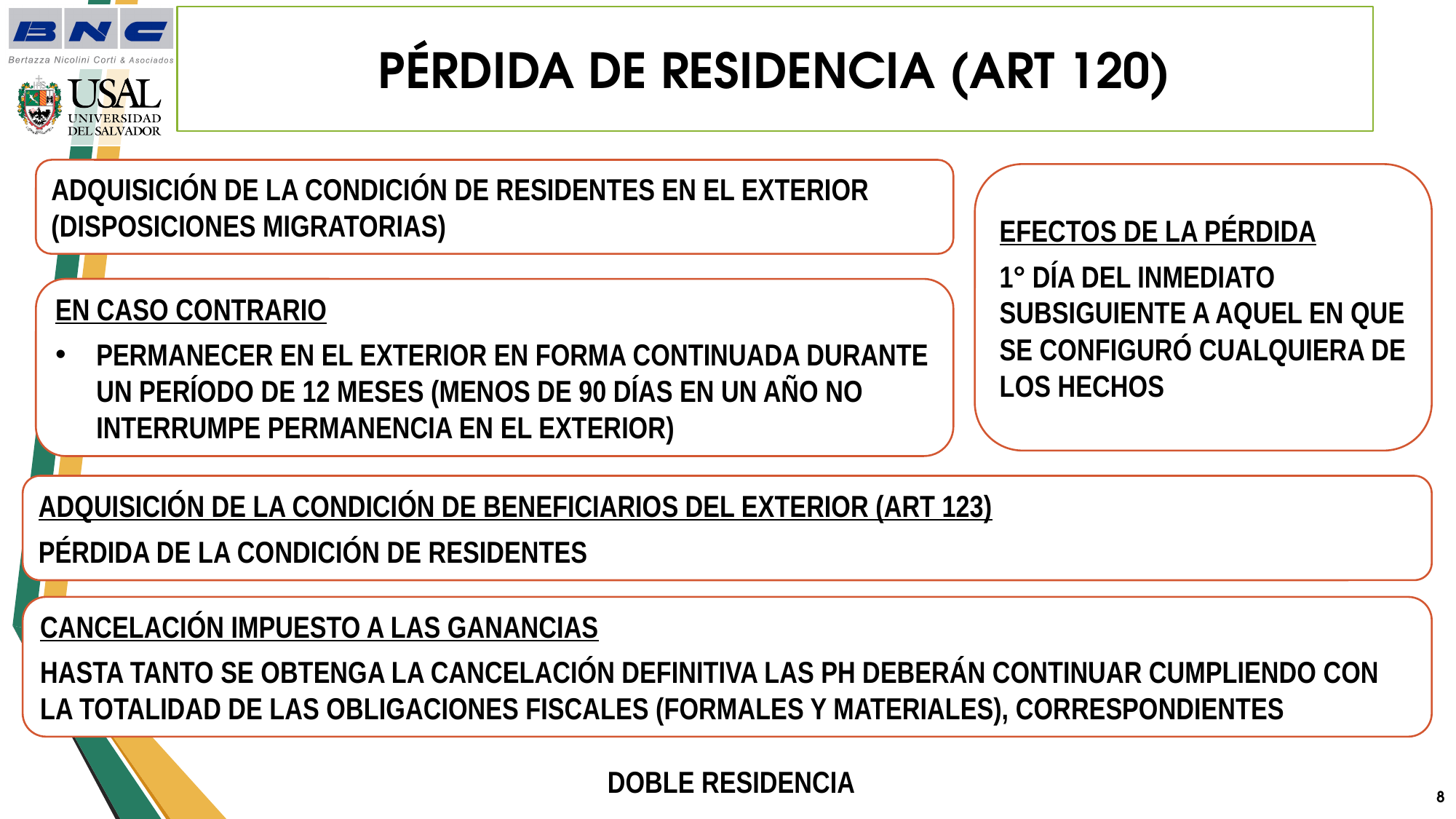

# PÉRDIDA DE RESIDENCIA (ART 120)
ADQUISICIÓN DE LA CONDICIÓN DE RESIDENTES EN EL EXTERIOR (DISPOSICIONES MIGRATORIAS)
EFECTOS DE LA PÉRDIDA
1° DÍA DEL INMEDIATO SUBSIGUIENTE A AQUEL EN QUE SE CONFIGURÓ CUALQUIERA DE LOS HECHOS
EN CASO CONTRARIO
PERMANECER EN EL EXTERIOR EN FORMA CONTINUADA DURANTE UN PERÍODO DE 12 MESES (MENOS DE 90 DÍAS EN UN AÑO NO INTERRUMPE PERMANENCIA EN EL EXTERIOR)
ADQUISICIÓN DE LA CONDICIÓN DE BENEFICIARIOS DEL EXTERIOR (ART 123)
PÉRDIDA DE LA CONDICIÓN DE RESIDENTES
CANCELACIÓN IMPUESTO A LAS GANANCIAS
HASTA TANTO SE OBTENGA LA CANCELACIÓN DEFINITIVA LAS PH DEBERÁN CONTINUAR CUMPLIENDO CON LA TOTALIDAD DE LAS OBLIGACIONES FISCALES (FORMALES Y MATERIALES), CORRESPONDIENTES
DOBLE RESIDENCIA
8